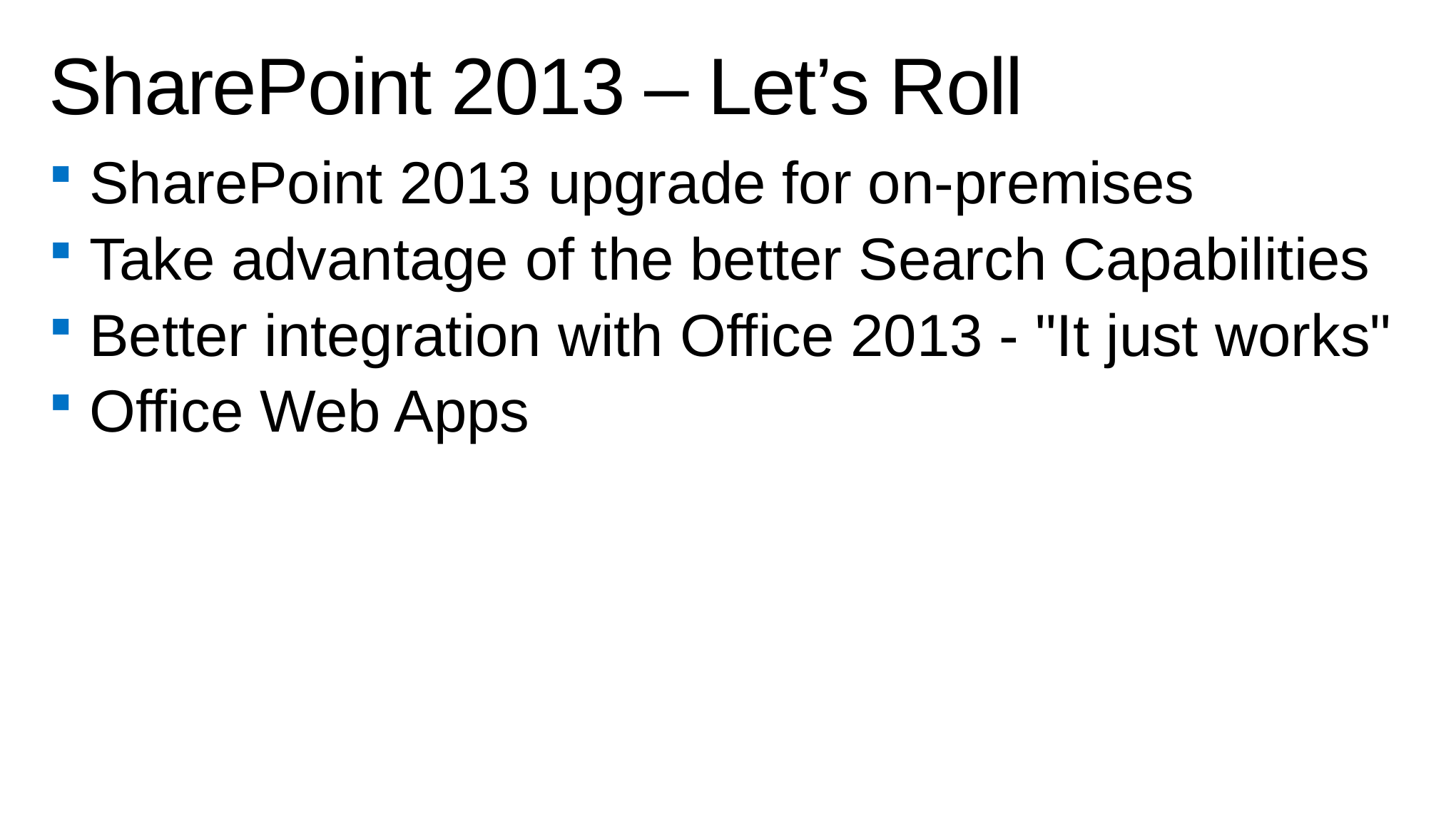

# SharePoint 2013 – Let’s Roll
SharePoint 2013 upgrade for on-premises
Take advantage of the better Search Capabilities
Better integration with Office 2013 - "It just works"
Office Web Apps